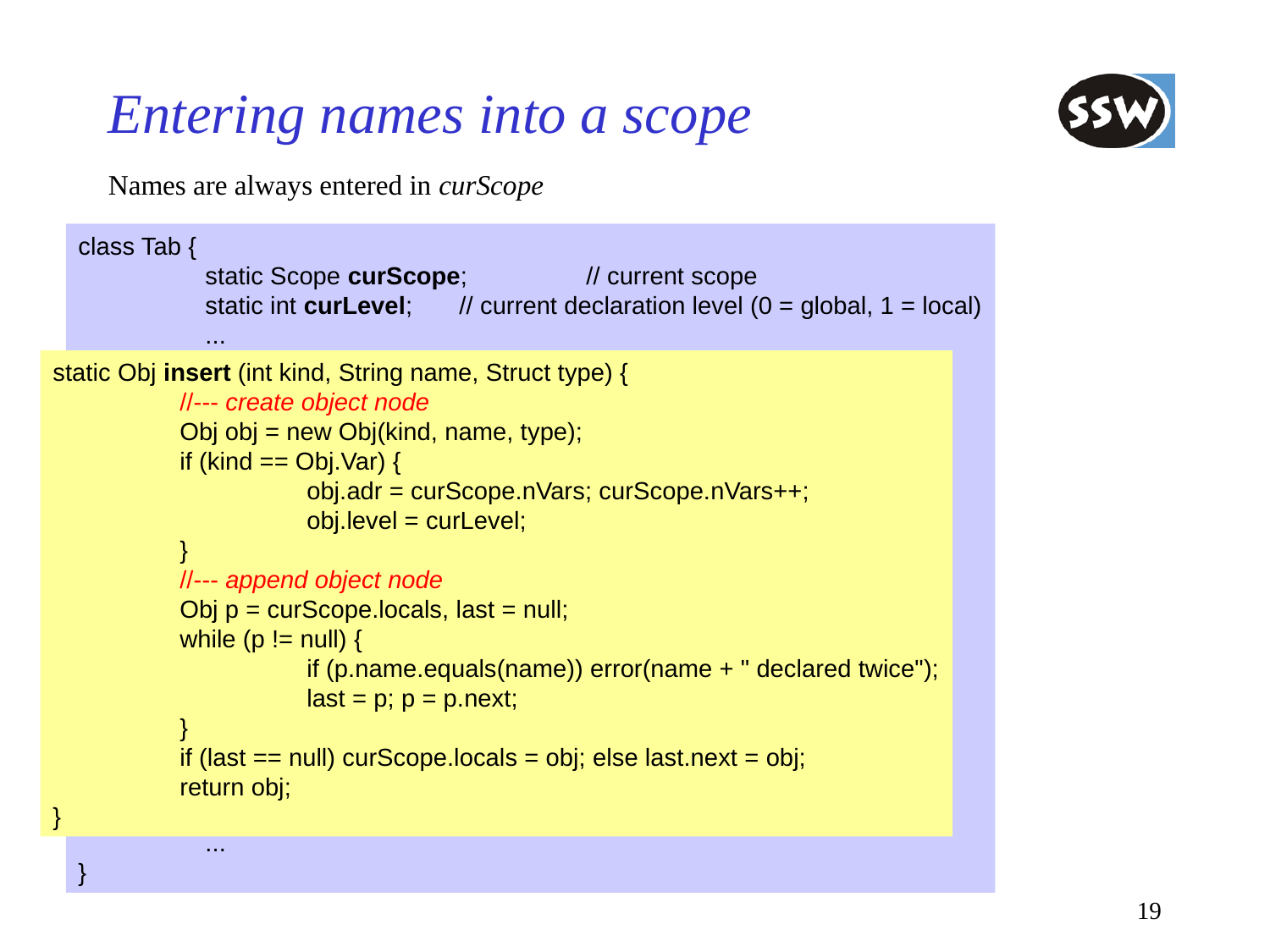

# Entering names into a scope
Names are always entered in curScope
class Tab {
	static Scope curScope;	// current scope
	static int curLevel;	// current declaration level (0 = global, 1 = local)
	...

	...
}
static Obj insert (int kind, String name, Struct type) {
	//--- create object node
	Obj obj = new Obj(kind, name, type);
	if (kind == Obj.Var) {
		obj.adr = curScope.nVars; curScope.nVars++;
		obj.level = curLevel;
	}
	//--- append object node
	Obj p = curScope.locals, last = null;
	while (p != null) {
		if (p.name.equals(name)) error(name + " declared twice");
		last = p; p = p.next;
	}
	if (last == null) curScope.locals = obj; else last.next = obj;
	return obj;
}
19